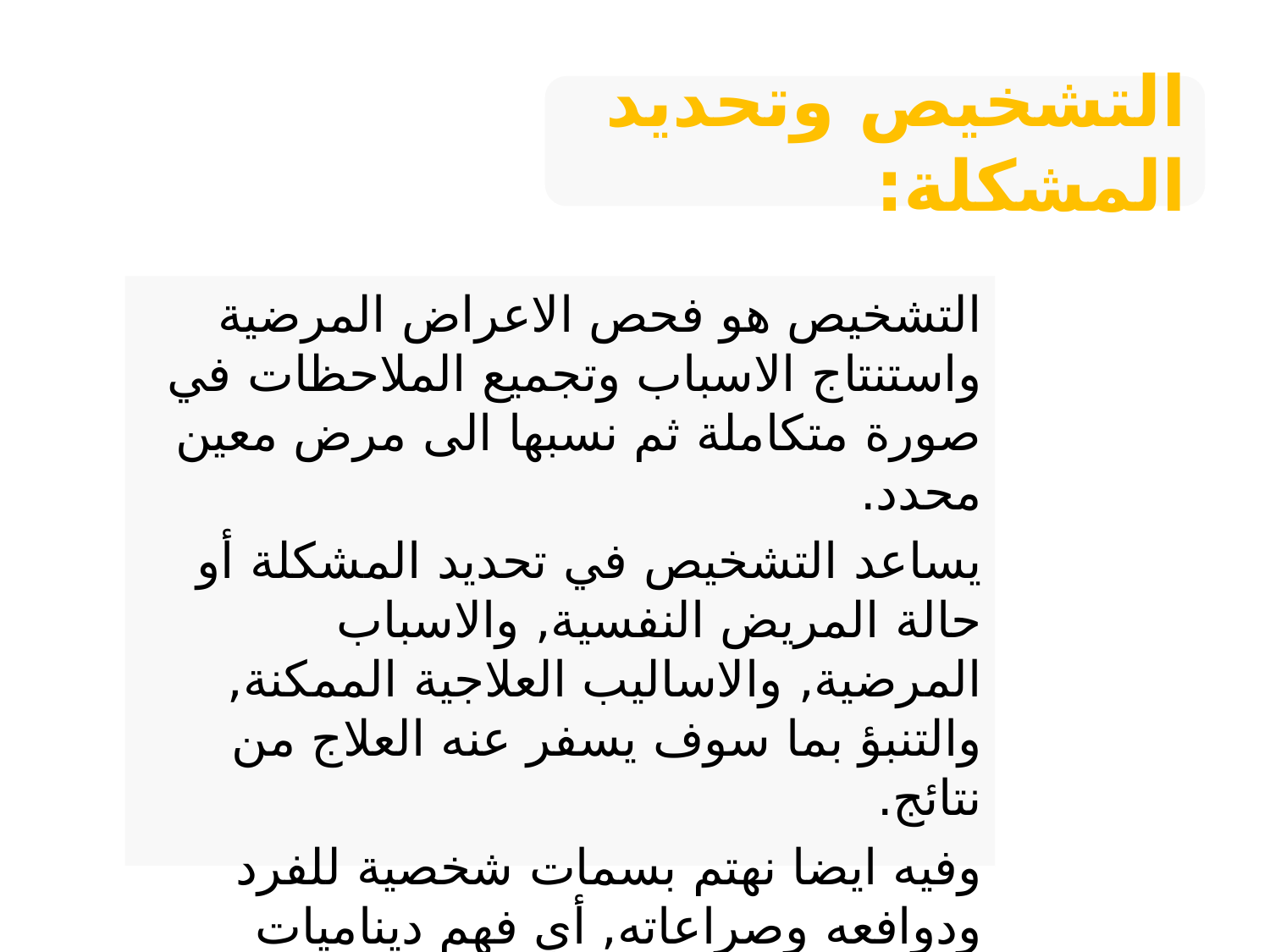

التشخيص وتحديد المشكلة:
التشخيص هو فحص الاعراض المرضية واستنتاج الاسباب وتجميع الملاحظات في صورة متكاملة ثم نسبها الى مرض معين محدد.
يساعد التشخيص في تحديد المشكلة أو حالة المريض النفسية, والاسباب المرضية, والاساليب العلاجية الممكنة, والتنبؤ بما سوف يسفر عنه العلاج من نتائج.
وفيه ايضا نهتم بسمات شخصية للفرد ودوافعه وصراعاته, أي فهم ديناميات الشخصية. وبذلك يستطيع الاخصائي الاكلينيكي فهم السلوك المريض وتفسيره.